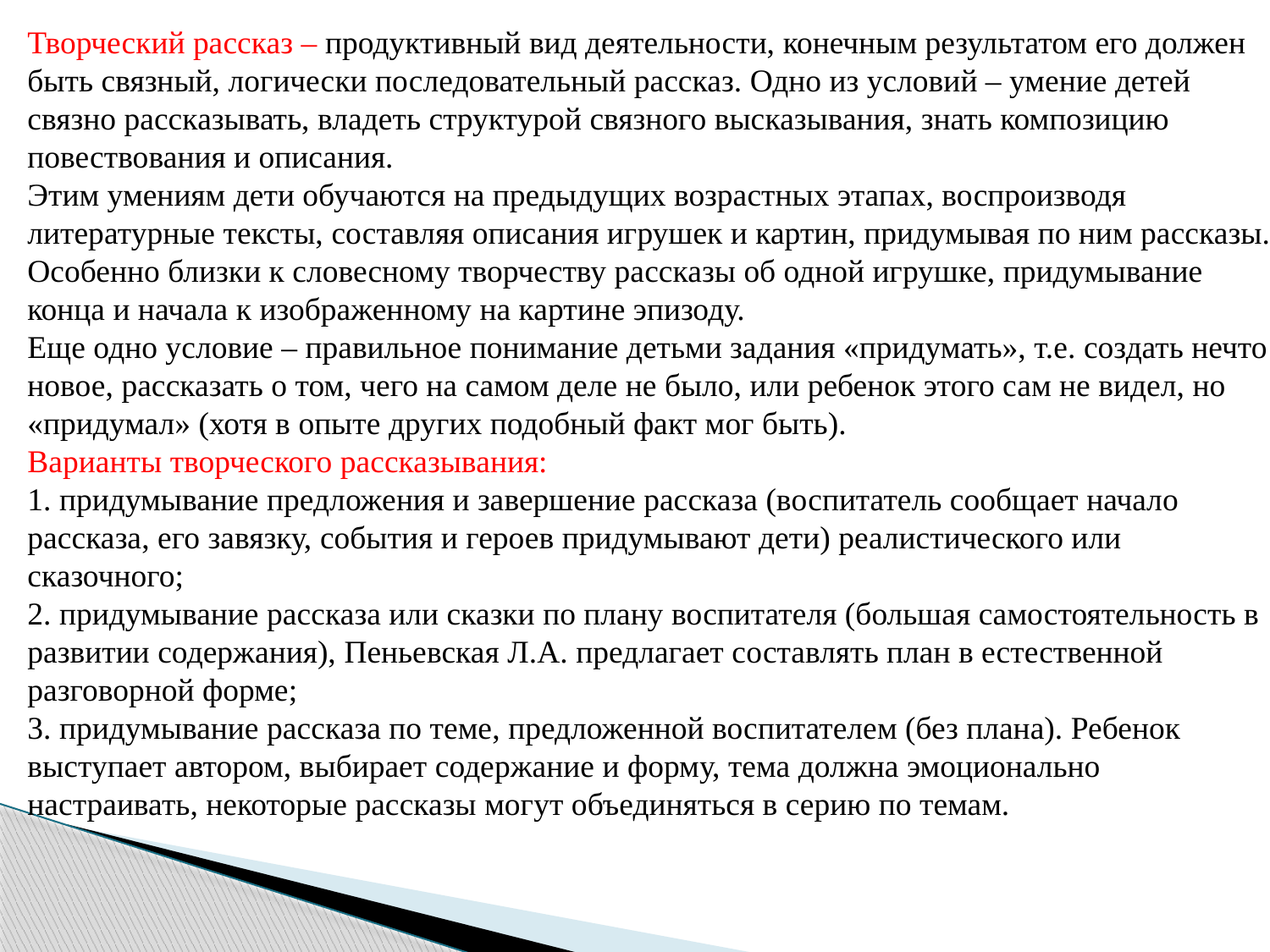

Творческий рассказ – продуктивный вид деятельности, конечным результатом его должен быть связный, логически последовательный рассказ. Одно из условий – умение детей связно рассказывать, владеть структурой связного высказывания, знать композицию повествования и описания.
Этим умениям дети обучаются на предыдущих возрастных этапах, воспроизводя литературные тексты, составляя описания игрушек и картин, придумывая по ним рассказы. Особенно близки к словесному творчеству рассказы об одной игрушке, придумывание конца и начала к изображенному на картине эпизоду.
Еще одно условие – правильное понимание детьми задания «придумать», т.е. создать нечто новое, рассказать о том, чего на самом деле не было, или ребенок этого сам не видел, но «придумал» (хотя в опыте других подобный факт мог быть).
Варианты творческого рассказывания:
1. придумывание предложения и завершение рассказа (воспитатель сообщает начало рассказа, его завязку, события и героев придумывают дети) реалистического или сказочного;
2. придумывание рассказа или сказки по плану воспитателя (большая самостоятельность в развитии содержания), Пеньевская Л.А. предлагает составлять план в естественной разговорной форме;
3. придумывание рассказа по теме, предложенной воспитателем (без плана). Ребенок выступает автором, выбирает содержание и форму, тема должна эмоционально настраивать, некоторые рассказы могут объединяться в серию по темам.